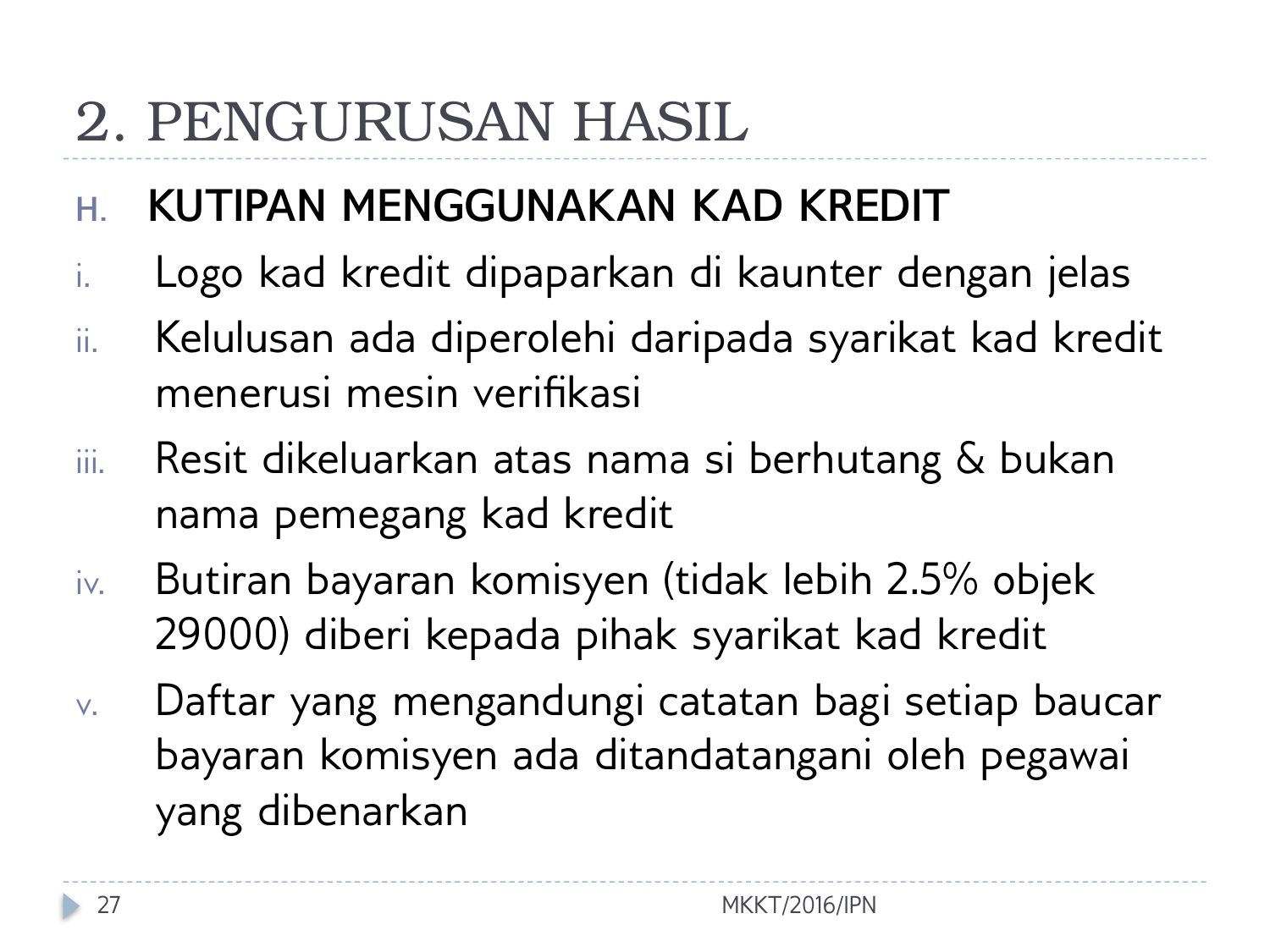

# 2. PENGURUSAN HASIL
KUTIPAN MENGGUNAKAN KAD KREDIT
Logo kad kredit dipaparkan di kaunter dengan jelas
Kelulusan ada diperolehi daripada syarikat kad kredit menerusi mesin verifikasi
Resit dikeluarkan atas nama si berhutang & bukan nama pemegang kad kredit
Butiran bayaran komisyen (tidak lebih 2.5% objek 29000) diberi kepada pihak syarikat kad kredit
Daftar yang mengandungi catatan bagi setiap baucar bayaran komisyen ada ditandatangani oleh pegawai  yang dibenarkan
27
MKKT/2016/IPN